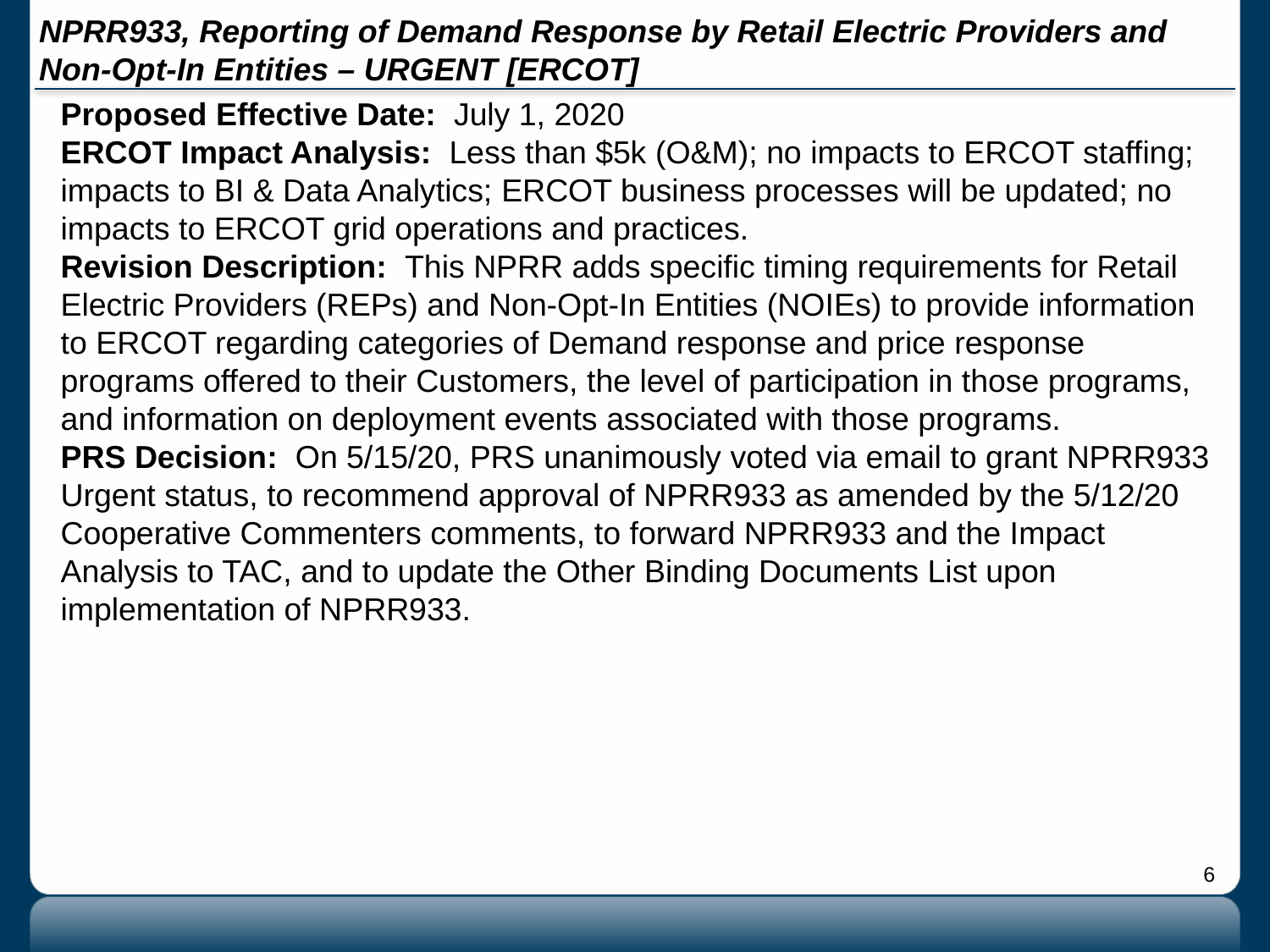

# NPRR933, Reporting of Demand Response by Retail Electric Providers and Non-Opt-In Entities – URGENT [ERCOT]
Proposed Effective Date:  July 1, 2020
ERCOT Impact Analysis:  Less than $5k (O&M); no impacts to ERCOT staffing; impacts to BI & Data Analytics; ERCOT business processes will be updated; no impacts to ERCOT grid operations and practices.
Revision Description:  This NPRR adds specific timing requirements for Retail Electric Providers (REPs) and Non-Opt-In Entities (NOIEs) to provide information to ERCOT regarding categories of Demand response and price response programs offered to their Customers, the level of participation in those programs, and information on deployment events associated with those programs.
PRS Decision:  On 5/15/20, PRS unanimously voted via email to grant NPRR933 Urgent status, to recommend approval of NPRR933 as amended by the 5/12/20 Cooperative Commenters comments, to forward NPRR933 and the Impact Analysis to TAC, and to update the Other Binding Documents List upon implementation of NPRR933.